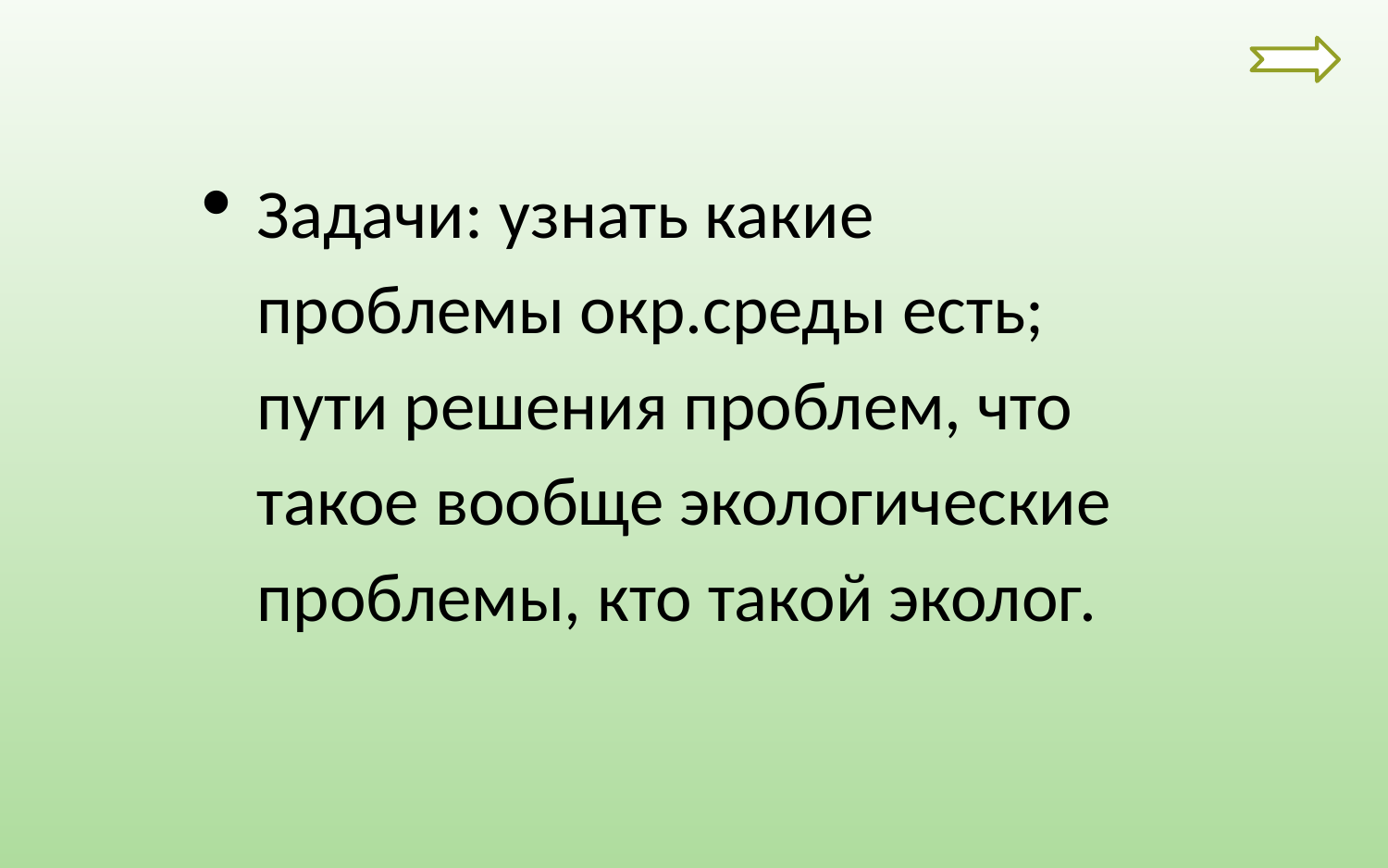

Задачи: узнать какие проблемы окр.среды есть; пути решения проблем, что такое вообще экологические проблемы, кто такой эколог.